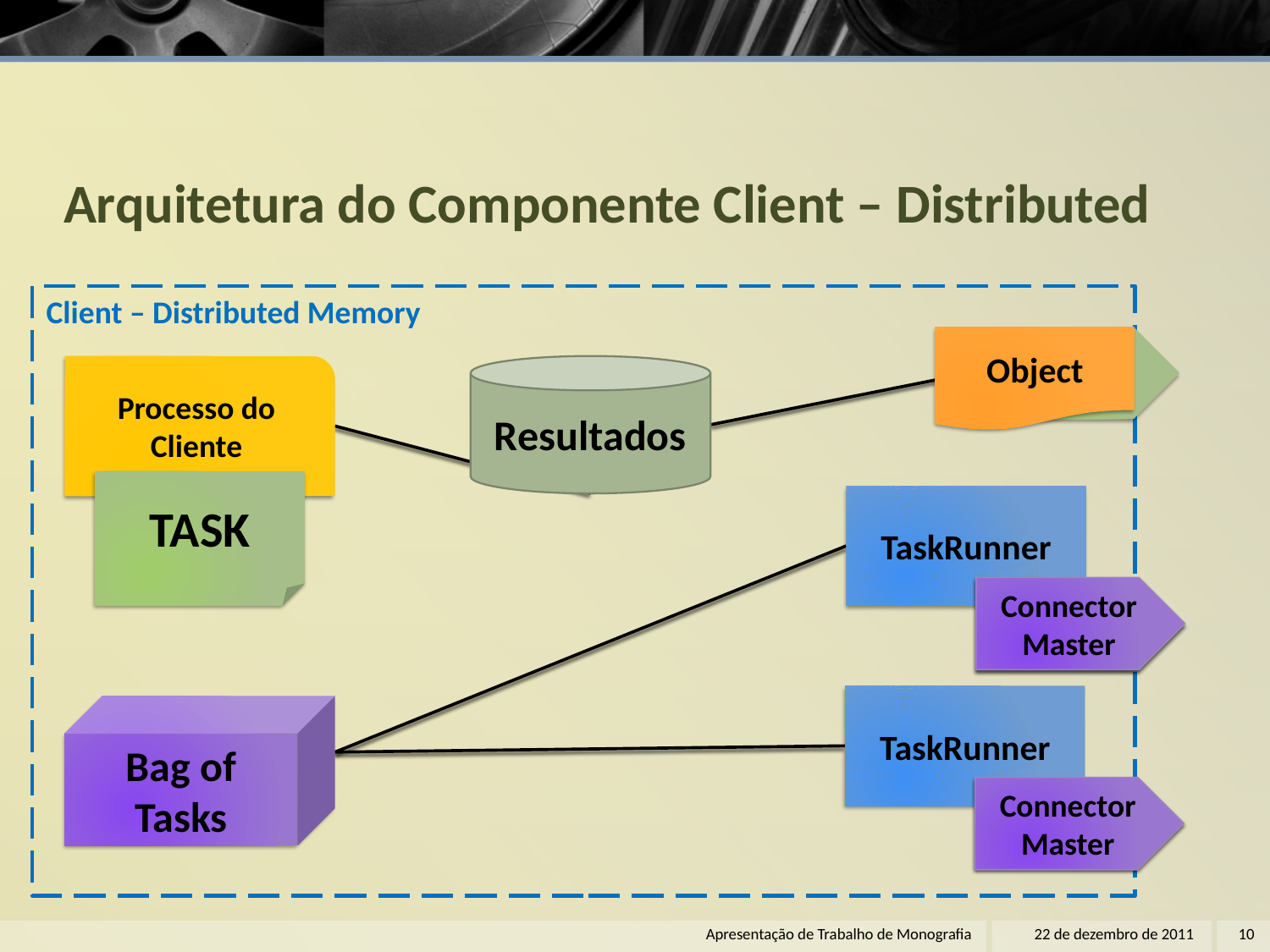

# Arquitetura do Componente Client – Distributed

Client – Distributed Memory
Object
Connector
Runner
Processo do Cliente
Resultados
TASK
TaskRunner
Connector
Master
TaskRunner
Bag of Tasks
Connector
Master
Apresentação de Trabalho de Monografia
22 de dezembro de 2011
10